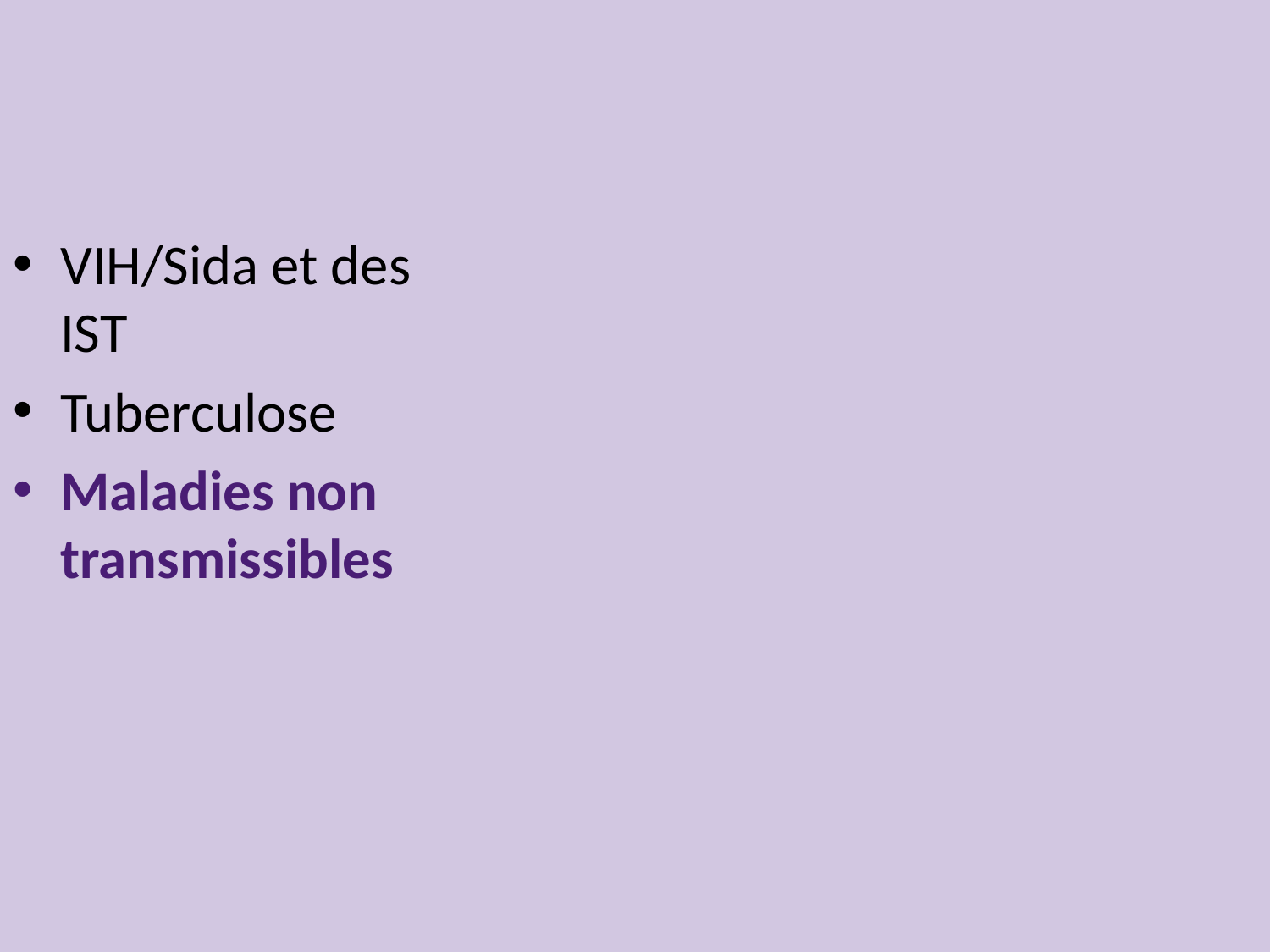

VIH/Sida et des IST
Tuberculose
Maladies non transmissibles